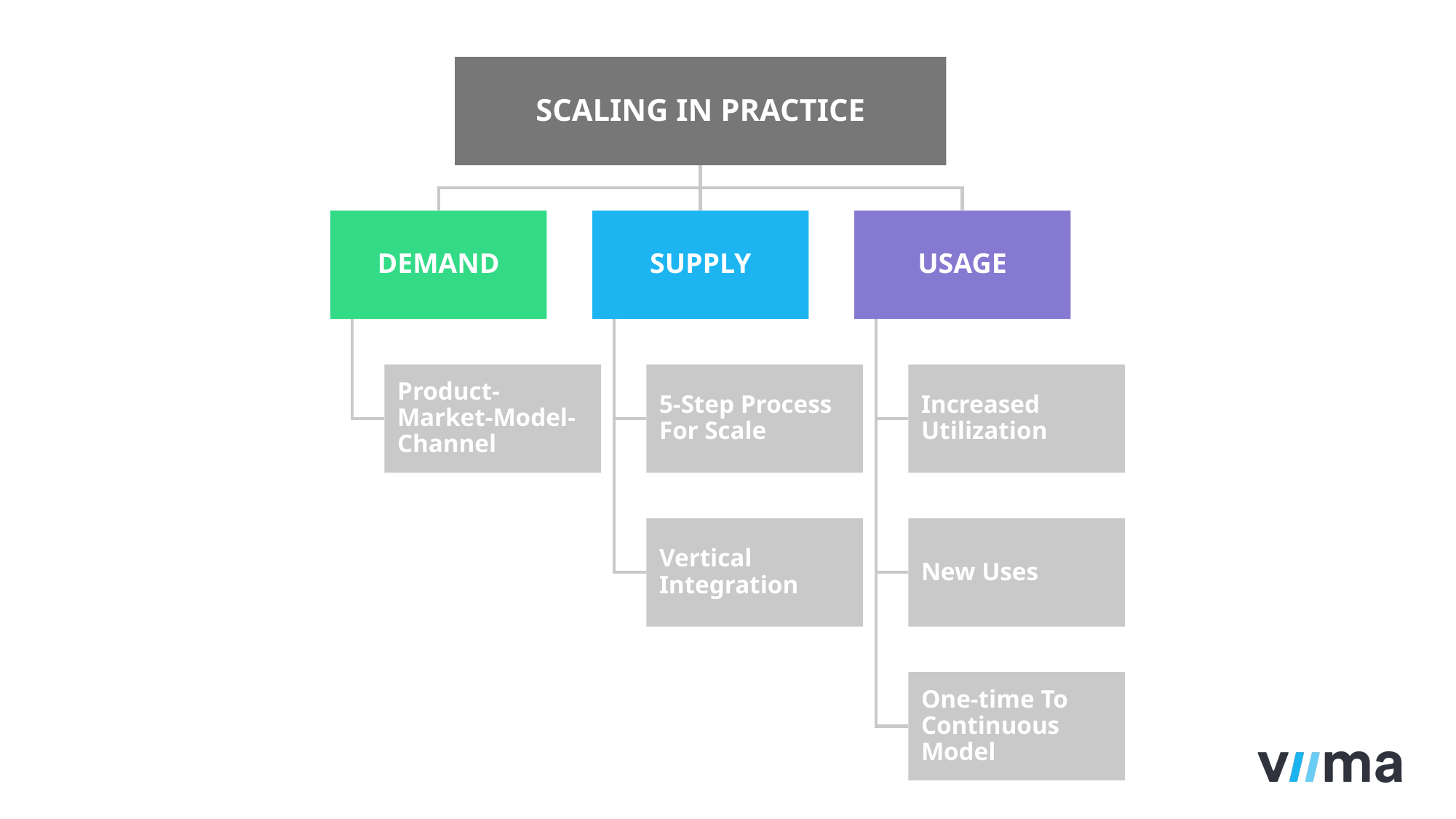

SCALING IN PRACTICE
DEMAND
Product-Market-Model-Channel
SUPPLY
5-Step Process For Scale
Vertical Integration
USAGE
Increased Utilization
New Uses
One-time To Continuous Model